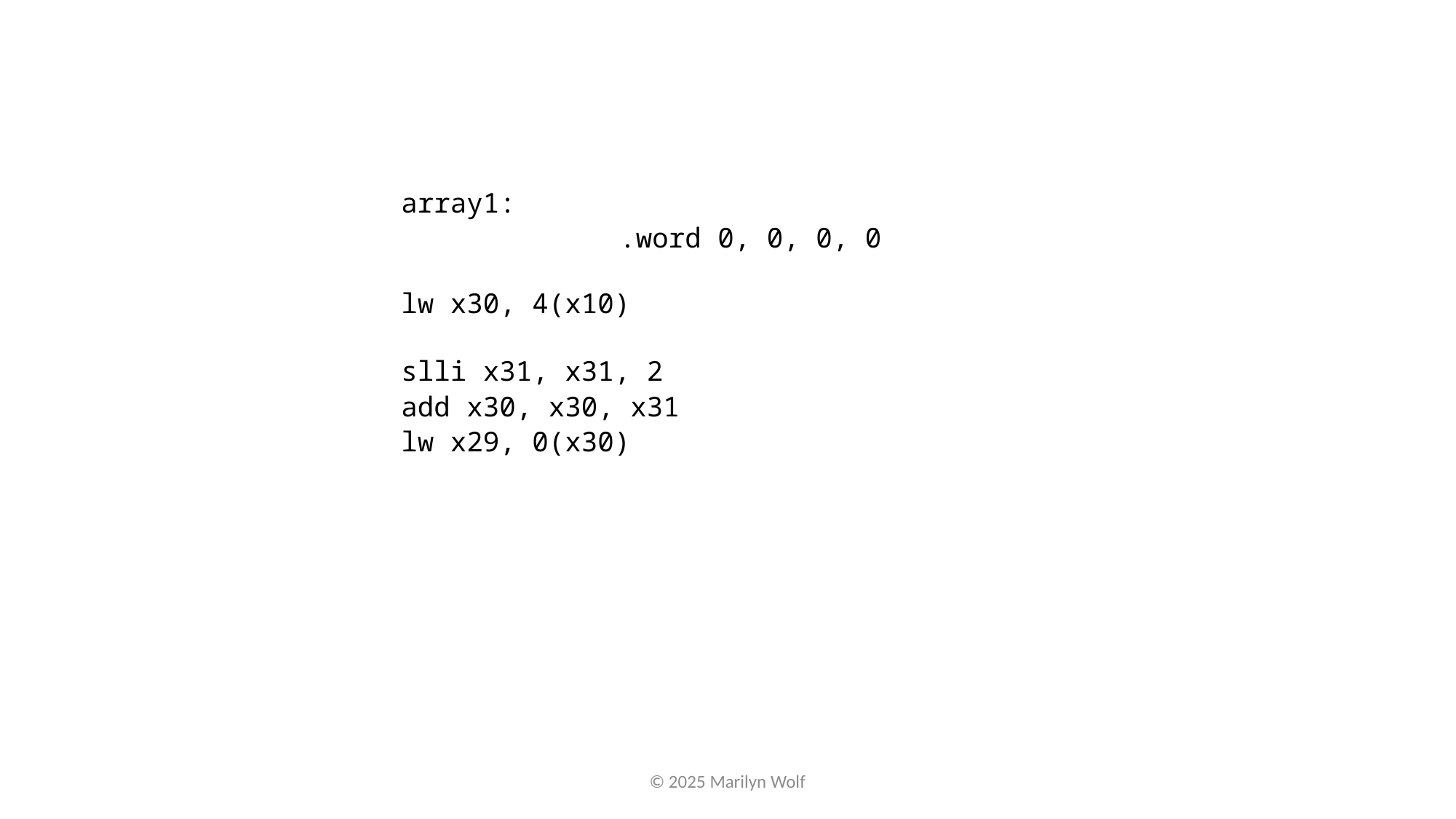

array1:
		.word 0, 0, 0, 0

lw x30, 4(x10)

slli x31, x31, 2
add x30, x30, x31
lw x29, 0(x30)

© 2025 Marilyn Wolf